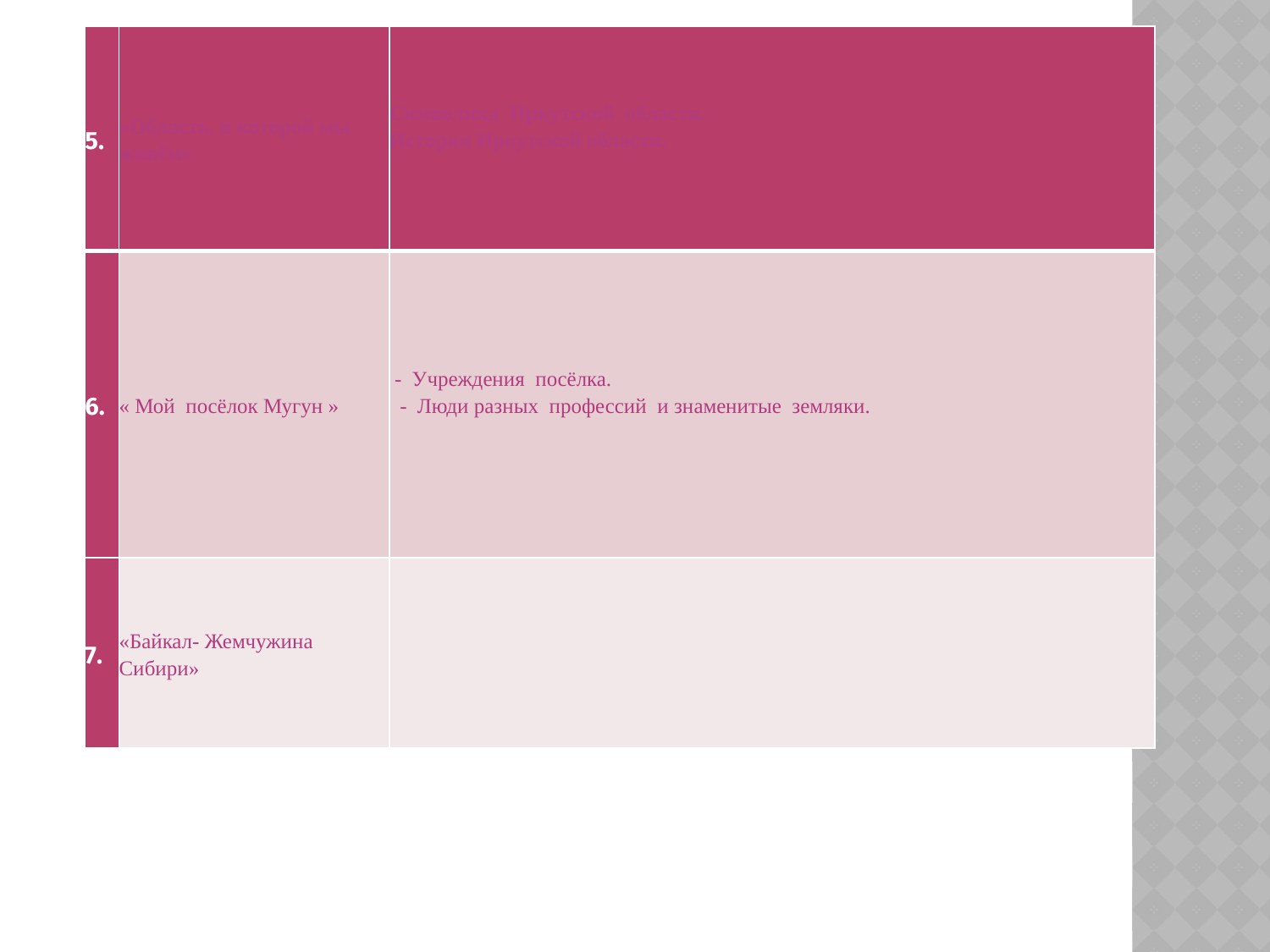

#
| 5. | «Область, в которой мы живём» | Символика  Иркутской  области.                          История Иркутской области. |
| --- | --- | --- |
| 6. | « Мой  посёлок Мугун » | -  Учреждения  посёлка.   -  Люди разных  профессий  и знаменитые  земляки. |
| 7. | «Байкал- Жемчужина  Сибири» |  |

| № | Темы. | Содержание |
| --- | --- | --- |
| 1. | « Мой дом - моя семья» | Что  такое  семья?  Я и моя семья. |
|  |  | Родовая  история  семьи. |
|  |  | Взаимоотношения  в  семье:  совместный  трудотдых.                    Семейные  традиции, праздники,  реликвии. |
| 2. | « Буряты - коренные  жители  Сибири» | -Быт и жилище Бурят.                                             -Происхождение рода.                                                 -  Художественное  творчество  бурят (  орнамент,  узоры,  цветовая  символика                                    - Традиции,  обряды,  обычаи Художники, поэты,  композиторы,  писатели  родного  края |
| 3. | «Мой детский са». | название  детского  сада,   групп, его  местонахождение.                                                    Люди  разных  профессий, работающие в  детском саду.                                                             Что  такое  дружба,  взаимовыручка,  доброта.  Сочувствие.                                                                       Чему  можно  научиться  в  детском  саду. |
| 4. | «Родная  природа» | Особенности   природы  родного  края      (  характерные  признаки типичных  представителей  животного  и  растительного  мира,  признаки времён года)                                                               Красная  книга Сибири.                                            Здоровье  и безопасность: ядовитые растения  области. |